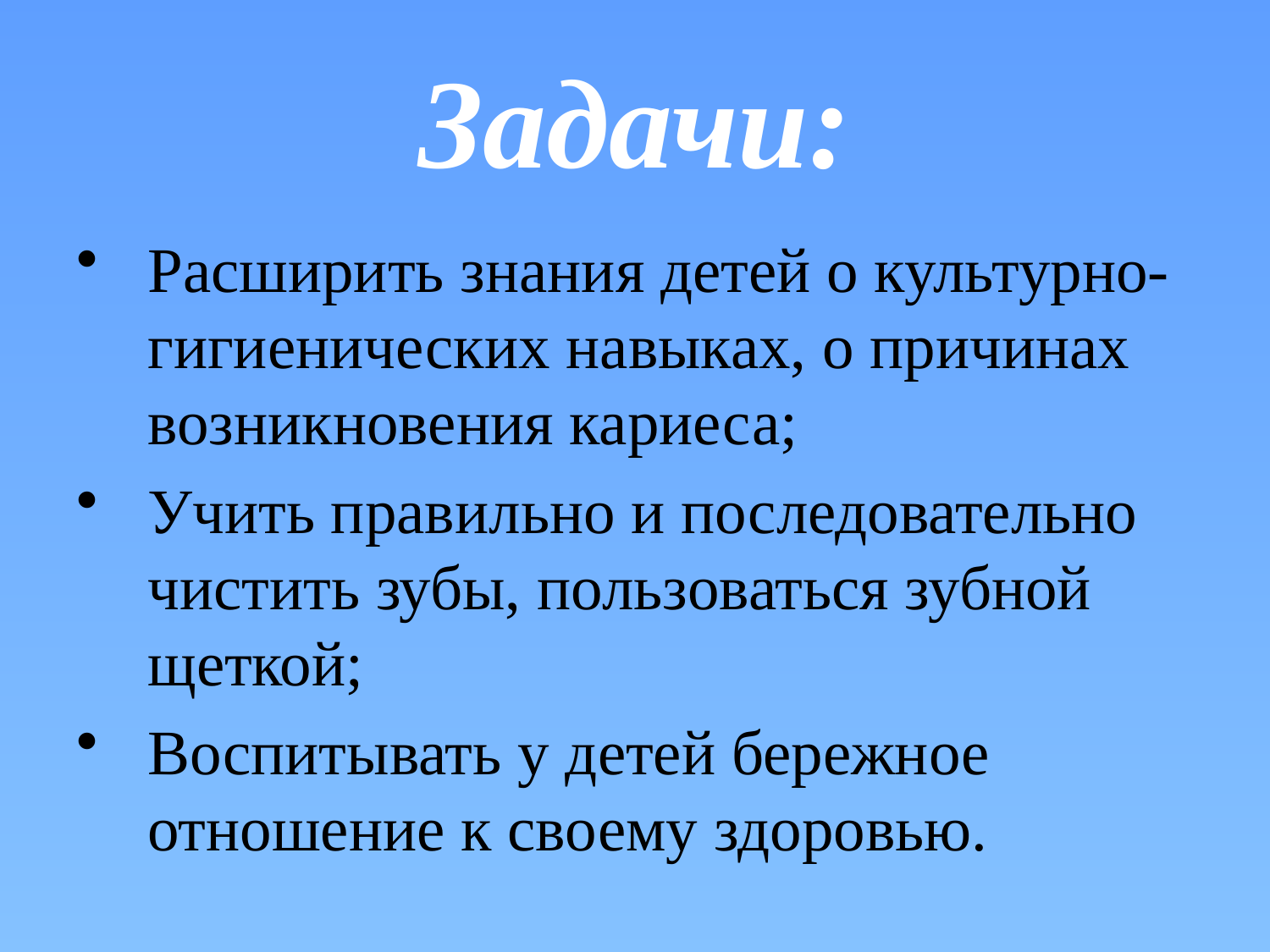

# Задачи:
Расширить знания детей о культурно-гигиенических навыках, о причинах возникновения кариеса;
Учить правильно и последовательно  чистить зубы, пользоваться зубной щеткой;
Воспитывать у детей бережное отношение к своему здоровью.